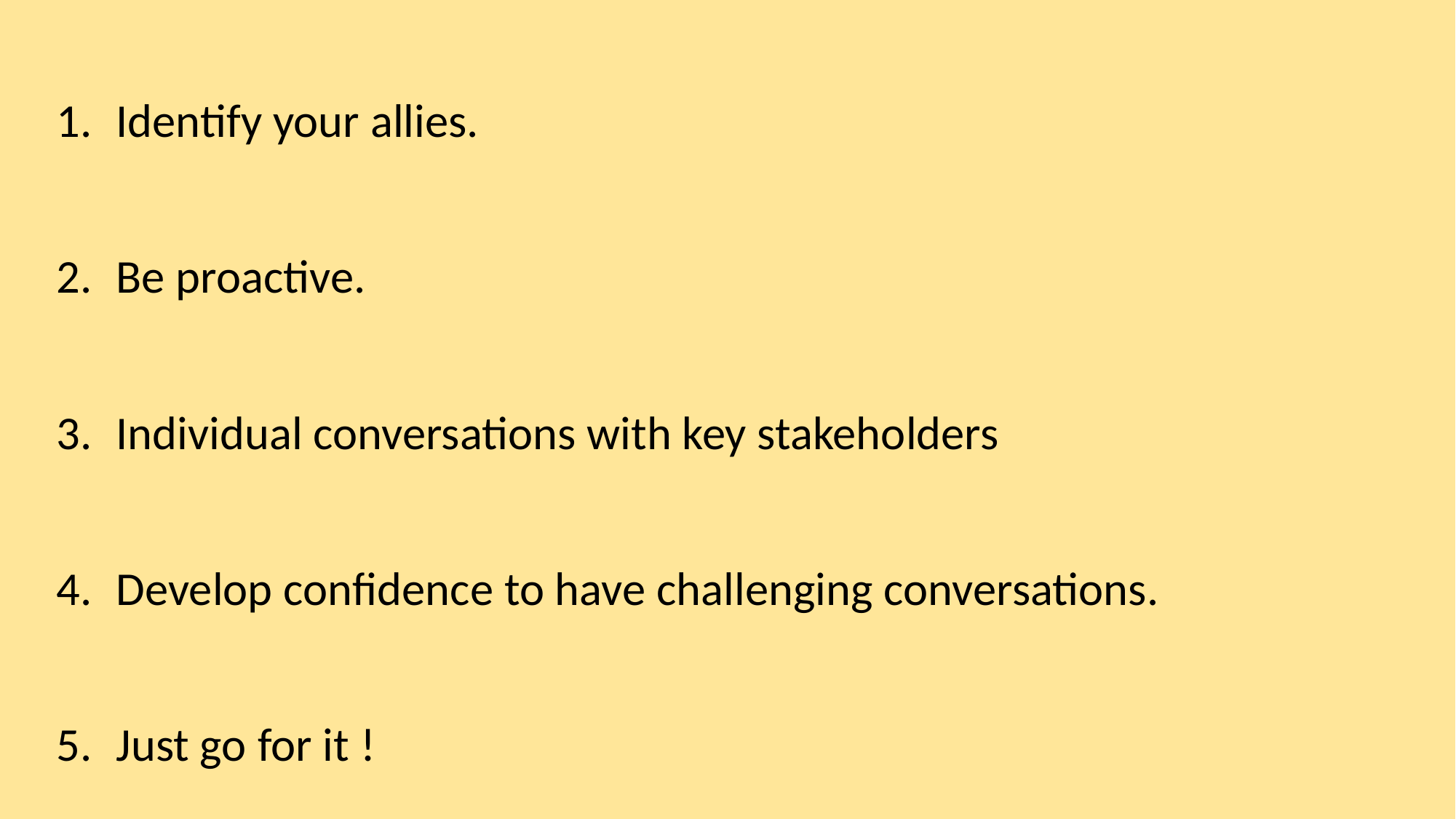

Identify your allies.
Be proactive.
Individual conversations with key stakeholders
Develop confidence to have challenging conversations.
Just go for it !